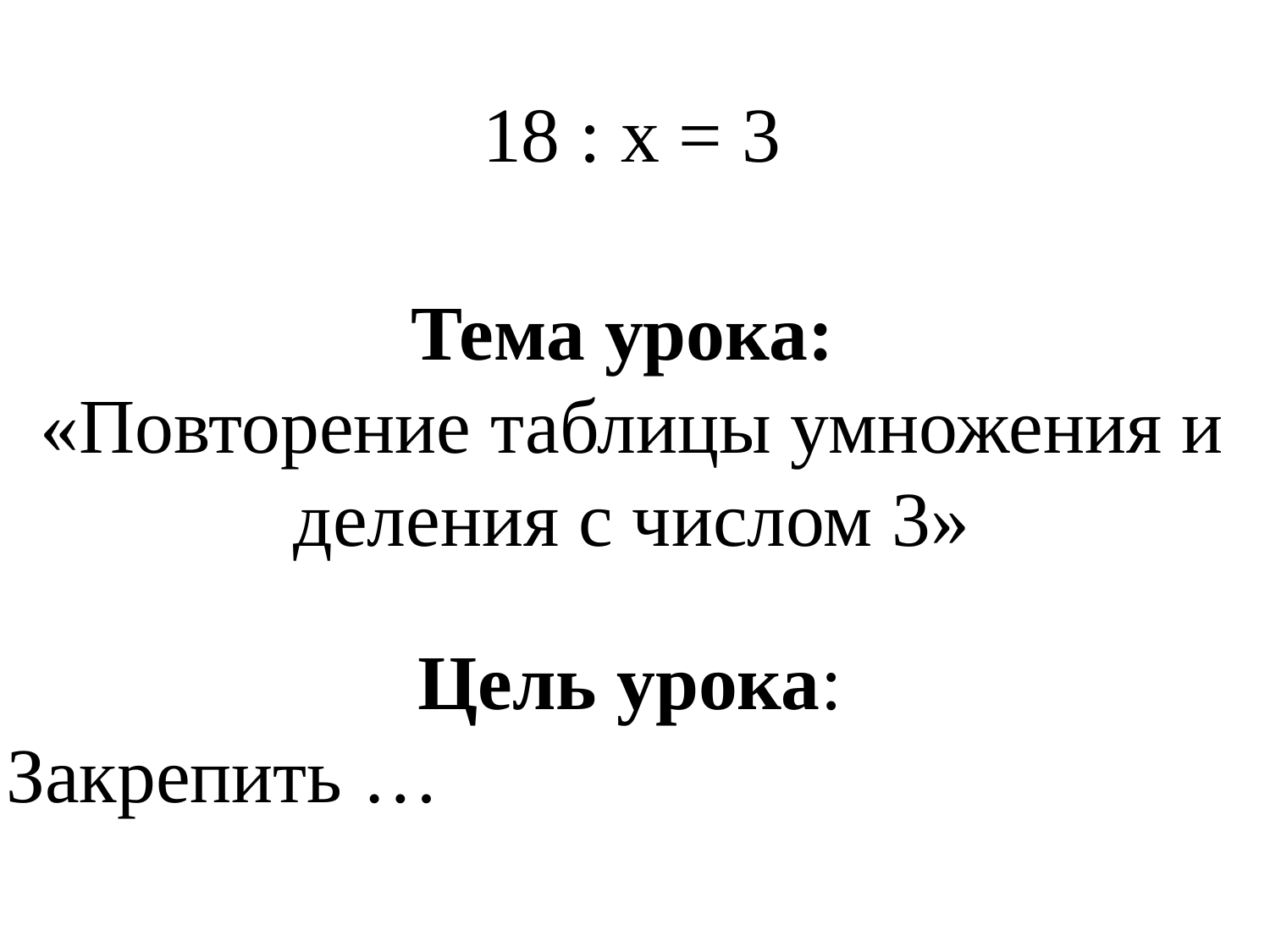

18 : х = 3
Тема урока:
«Повторение таблицы умножения и деления с числом 3»
Цель урока:
Закрепить …